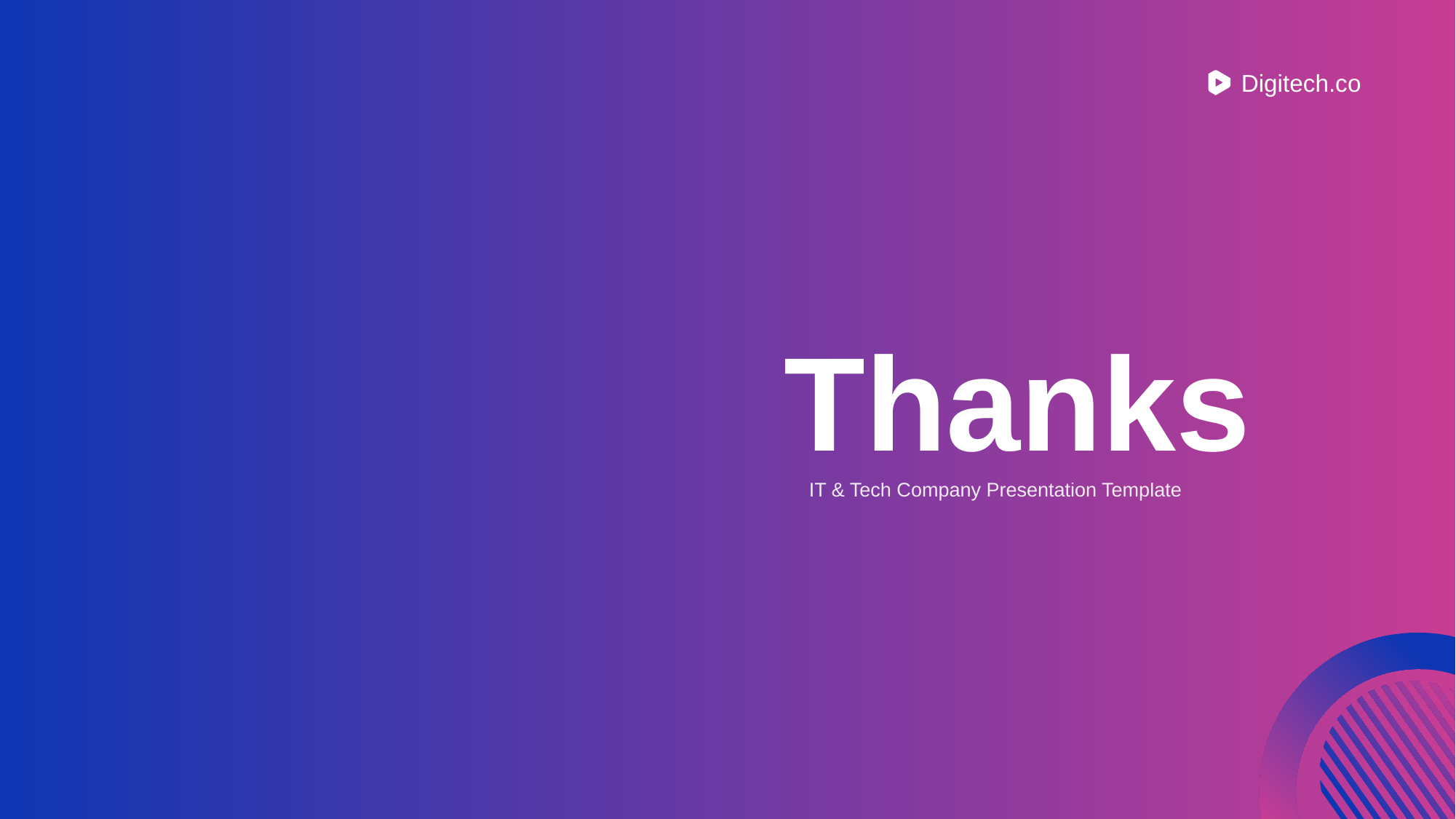

Digitech.co

Thanks
IT & Tech Company Presentation Template